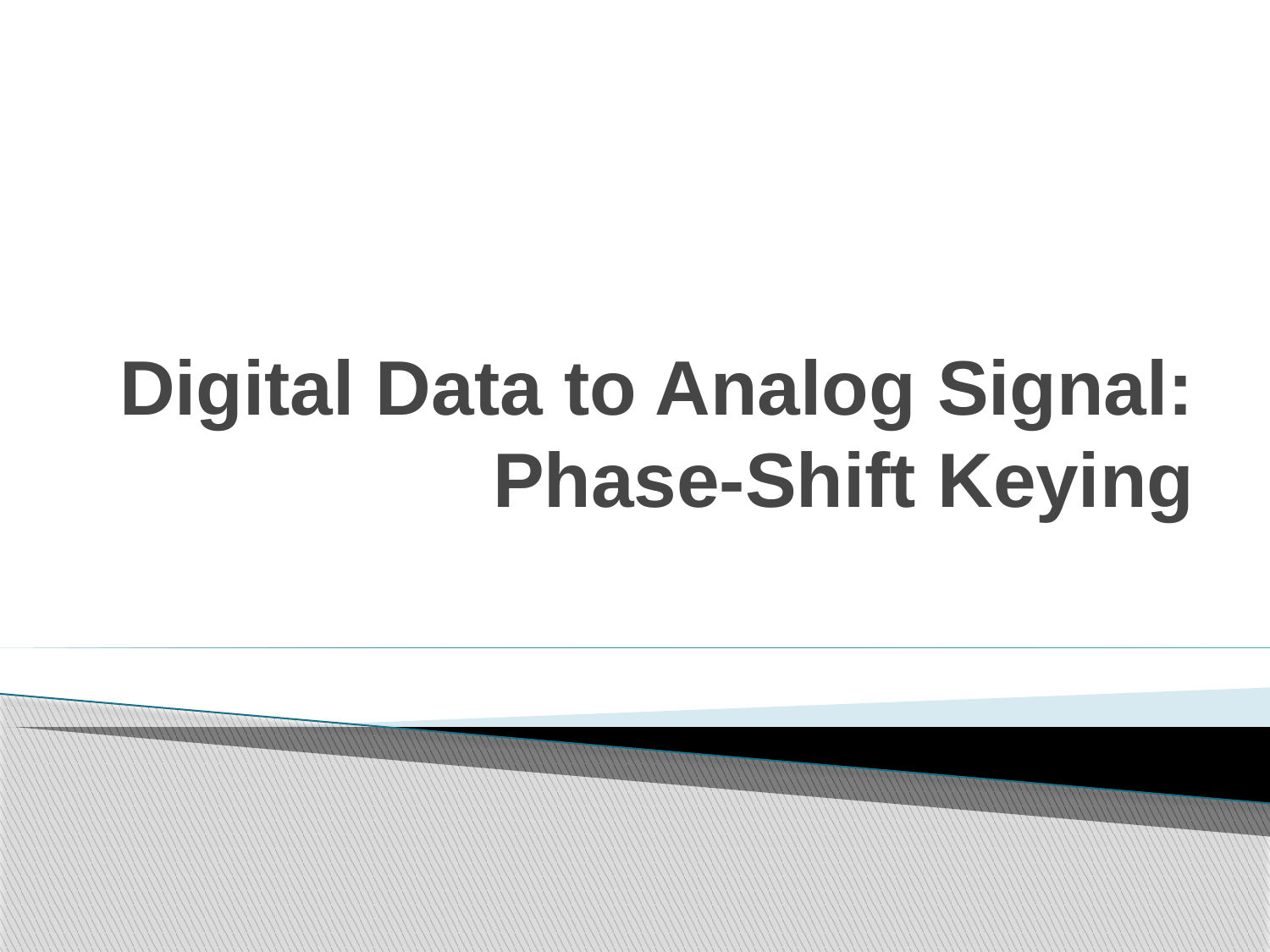

# Digital Data to Analog Signal: Phase-Shift Keying